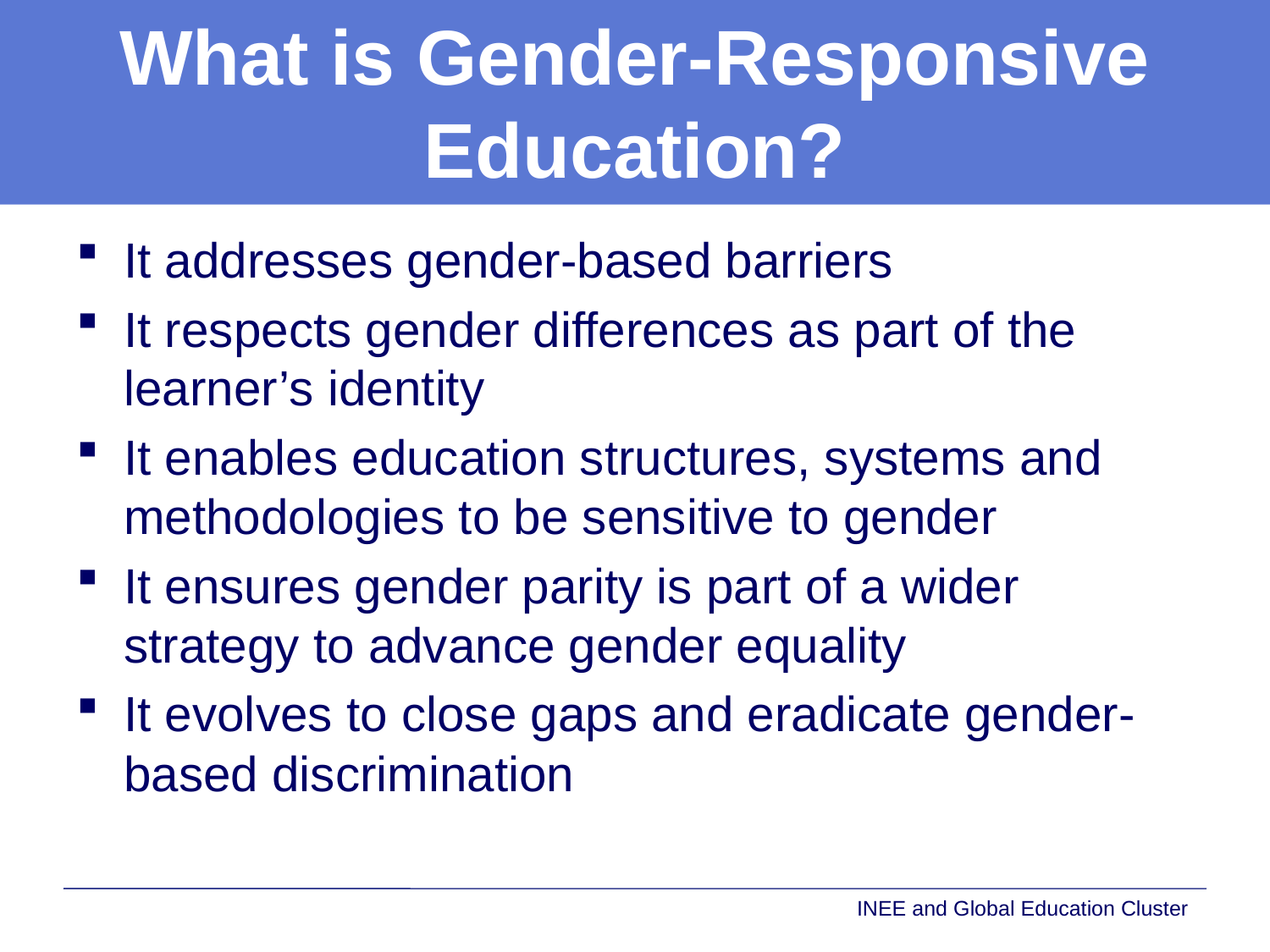

# What is Gender-Responsive Education?
It addresses gender-based barriers
It respects gender differences as part of the learner’s identity
It enables education structures, systems and methodologies to be sensitive to gender
It ensures gender parity is part of a wider strategy to advance gender equality
It evolves to close gaps and eradicate gender-based discrimination
INEE and Global Education Cluster